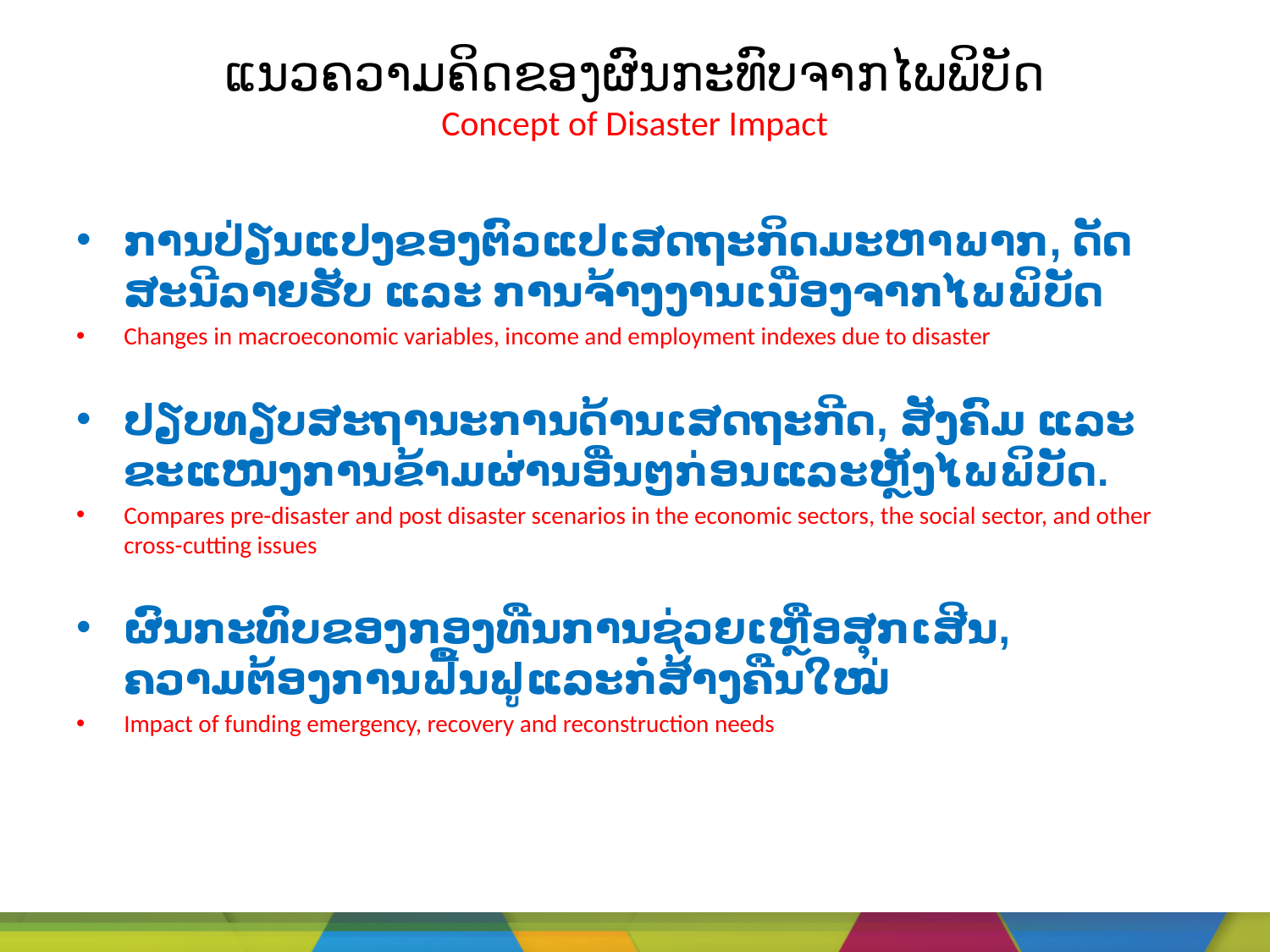

# ແນວຄວາມຄິດຂອງຜົນກະທົບຈາກໄພພິບັດ Concept of Disaster Impact
ການປ່ຽນແປງຂອງຕົວແປເສດຖະກິດມະຫາພາກ, ດັດສະນີລາຍຮັບ ແລະ ການຈ້າງງານເນື່ອງຈາກໄພພິບັດ
Changes in macroeconomic variables, income and employment indexes due to disaster

ປຽບທຽບສະຖານະການດ້ານເສດຖະກີດ, ສັງຄົມ ແລະ ຂະແໜງການຂ້າມຜ່ານອື່ນໆກ່ອນແລະຫຼັງໄພພິບັດ.
Compares pre-disaster and post disaster scenarios in the economic sectors, the social sector, and other cross-cutting issues

ຜົນກະທົບຂອງກອງທືນການຊ່ວຍເຫຼືອສຸກເສີນ, ຄວາມຕ້ອງການຟື້ນຟູແລະກໍ່ສ້າງຄືນໃໝ່
Impact of funding emergency, recovery and reconstruction needs